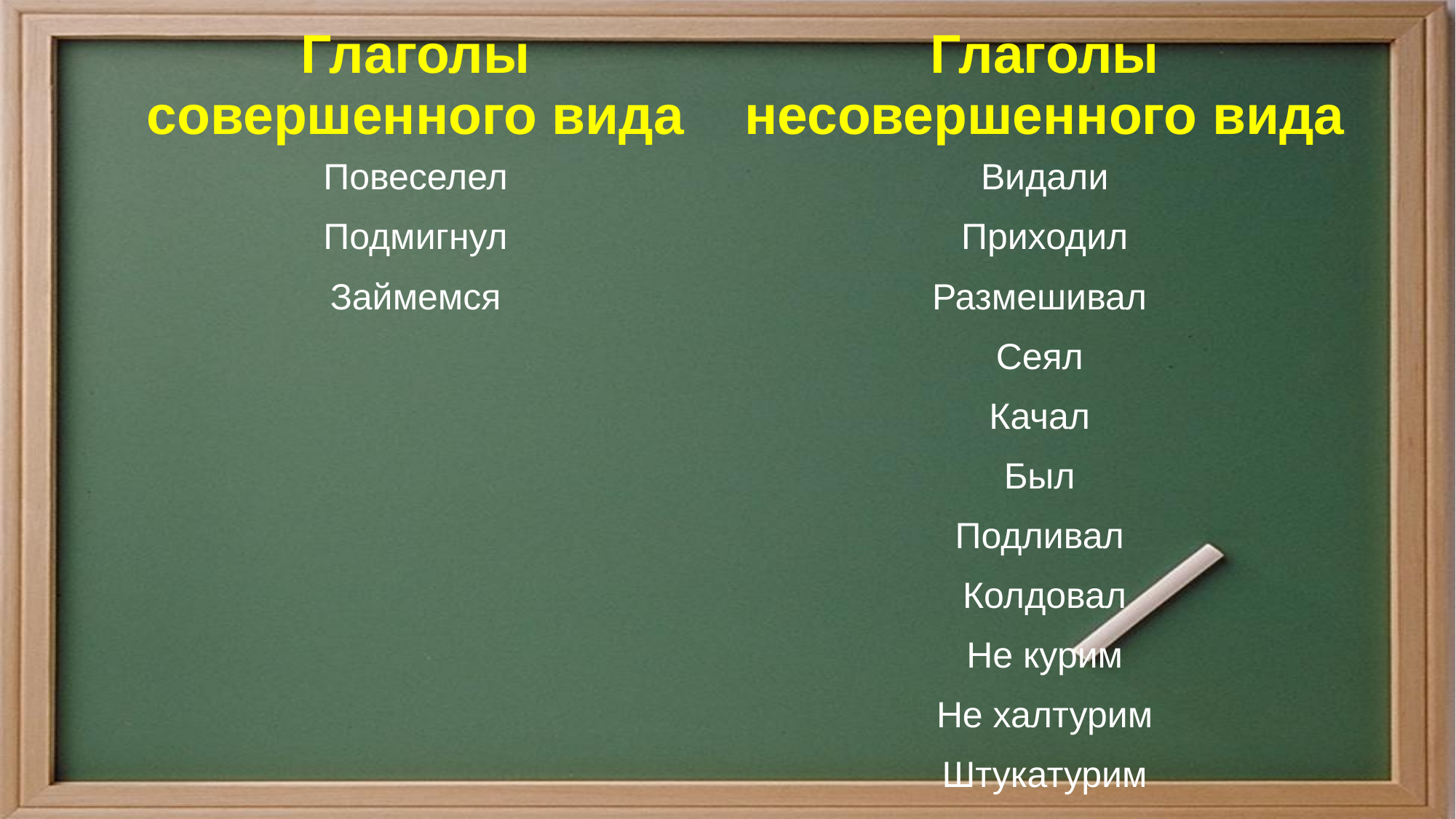

| Глаголы совершенного вида | Глаголы несовершенного вида |
| --- | --- |
| Повеселел | Видали |
| Подмигнул | Приходил |
| Займемся | Размешивал |
|  | Сеял |
|  | Качал |
|  | Был |
|  | Подливал |
|  | Колдовал |
|  | Не курим |
|  | Не халтурим |
|  | Штукатурим |